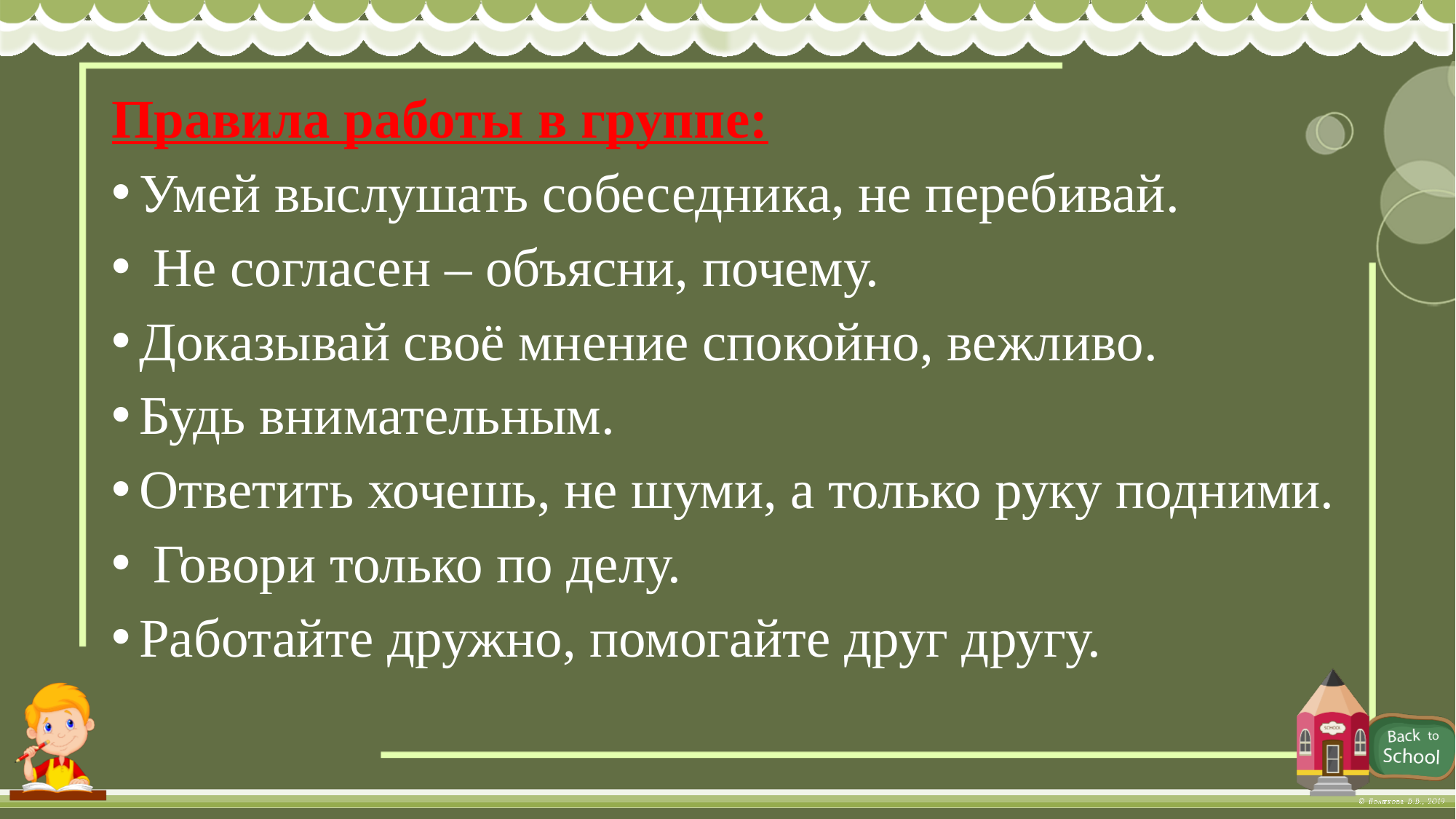

Правила работы в группе:
Умей выслушать собеседника, не перебивай.
 Не согласен – объясни, почему.
Доказывай своё мнение спокойно, вежливо.
Будь внимательным.
Ответить хочешь, не шуми, а только руку подними.
 Говори только по делу.
Работайте дружно, помогайте друг другу.